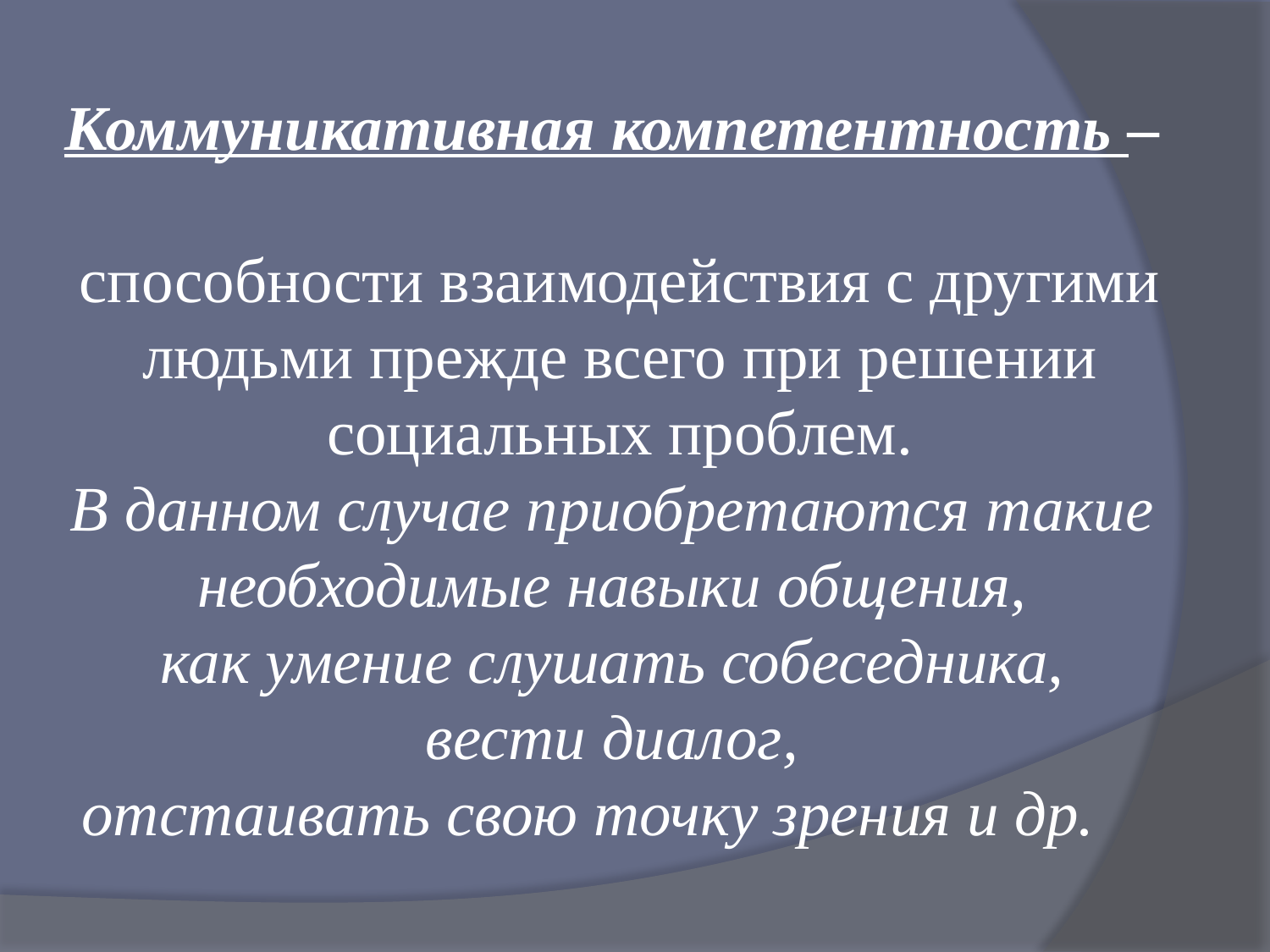

Коммуникативная компетентность –

способности взаимодействия с другими людьми прежде всего при решении социальных проблем.
 В данном случае приобретаются такие   необходимые навыки общения,
как умение слушать собеседника,
вести диалог,
отстаивать свою точку зрения и др.